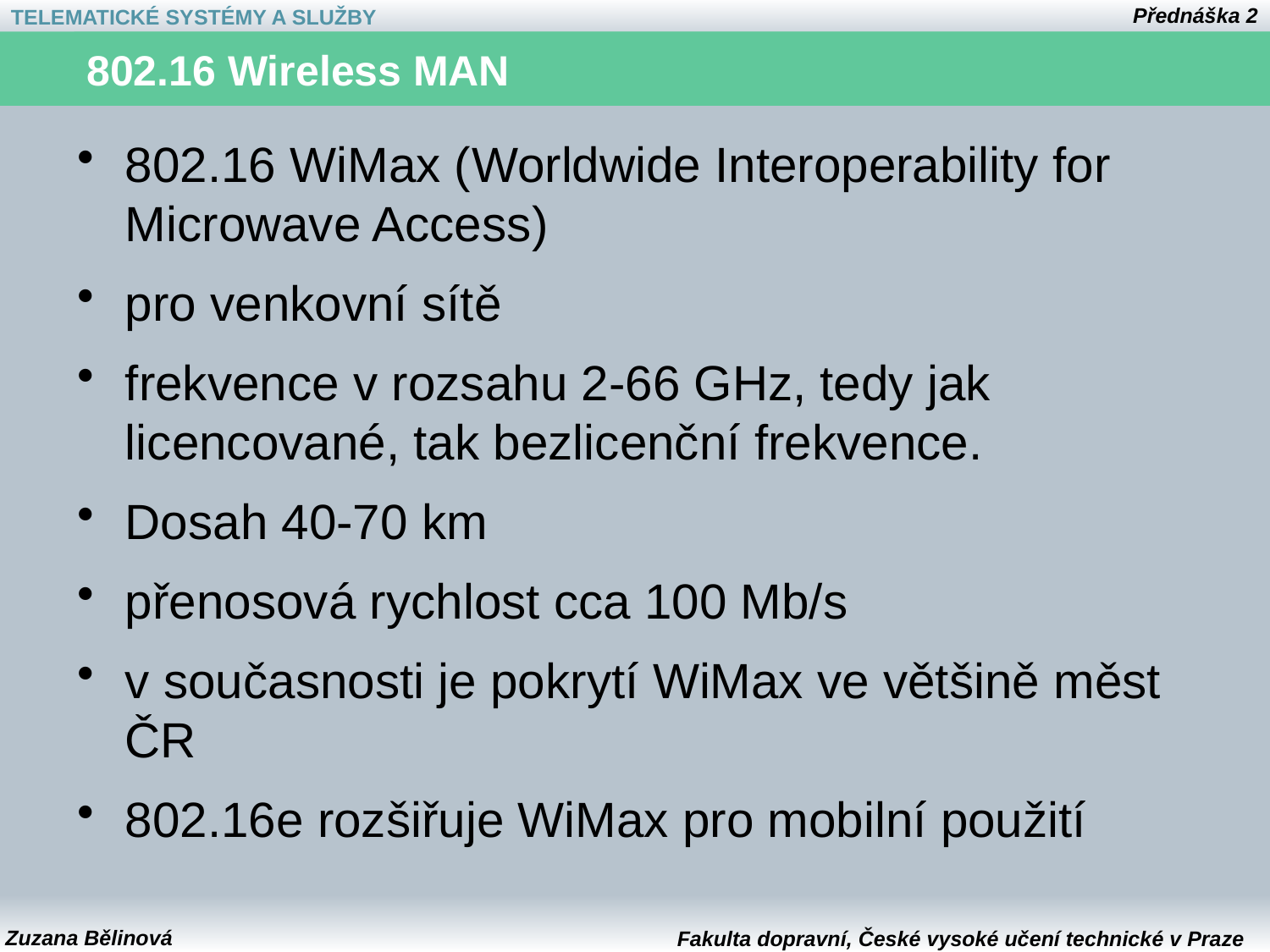

# 802.16 Wireless MAN
802.16 WiMax (Worldwide Interoperability for Microwave Access)
pro venkovní sítě
frekvence v rozsahu 2-66 GHz, tedy jak licencované, tak bezlicenční frekvence.
Dosah 40-70 km
přenosová rychlost cca 100 Mb/s
v současnosti je pokrytí WiMax ve většině měst ČR
802.16e rozšiřuje WiMax pro mobilní použití